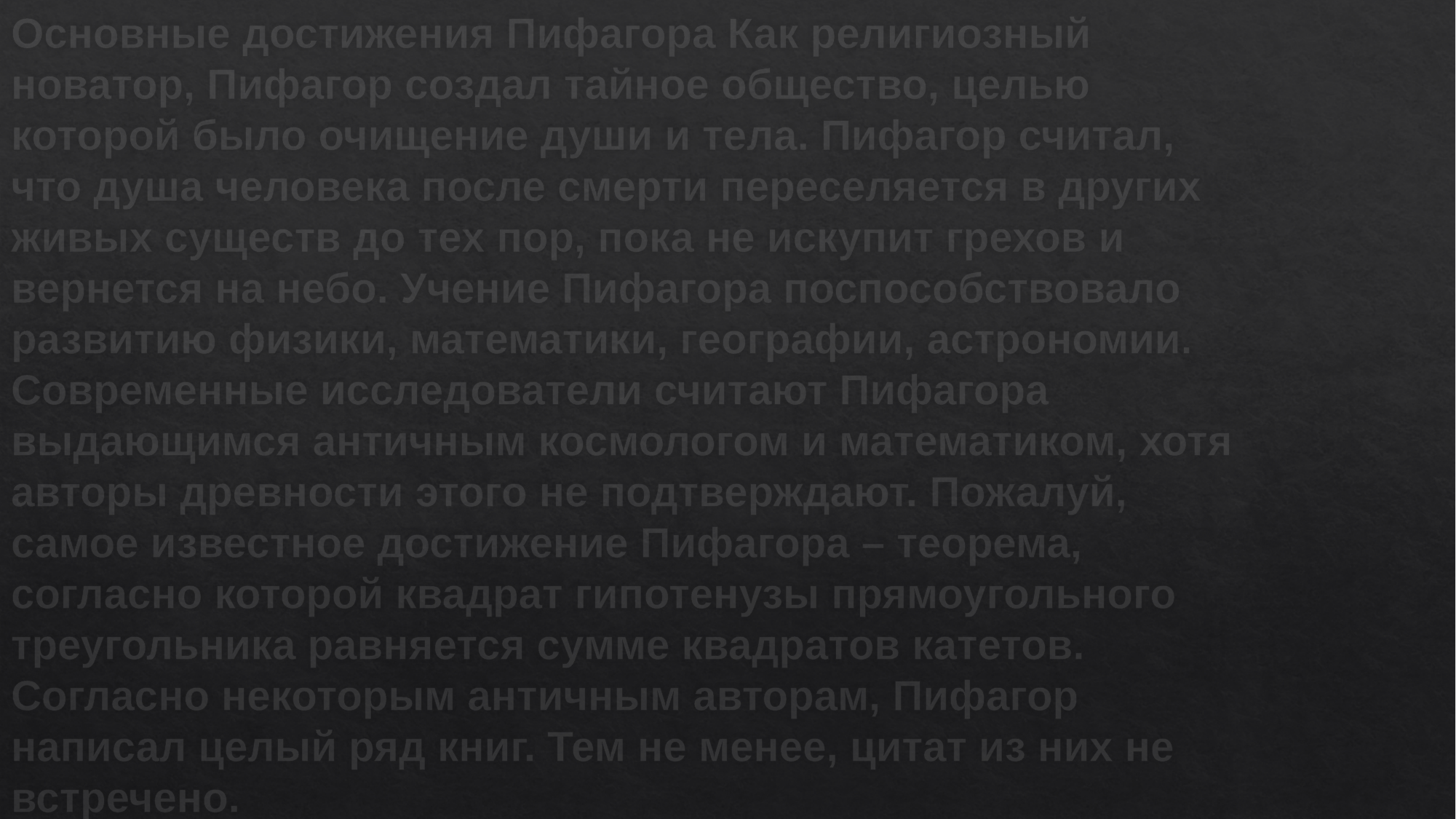

Основные достижения Пифагора Как религиозный новатор, Пифагор создал тайное общество, целью которой было очищение души и тела. Пифагор считал, что душа человека после смерти переселяется в других живых существ до тех пор, пока не искупит грехов и вернется на небо. Учение Пифагора поспособствовало развитию физики, математики, географии, астрономии. Современные исследователи считают Пифагора выдающимся античным космологом и математиком, хотя авторы древности этого не подтверждают. Пожалуй, самое известное достижение Пифагора – теорема, согласно которой квадрат гипотенузы прямоугольного треугольника равняется сумме квадратов катетов. Согласно некоторым античным авторам, Пифагор написал целый ряд книг. Тем не менее, цитат из них не встречено.